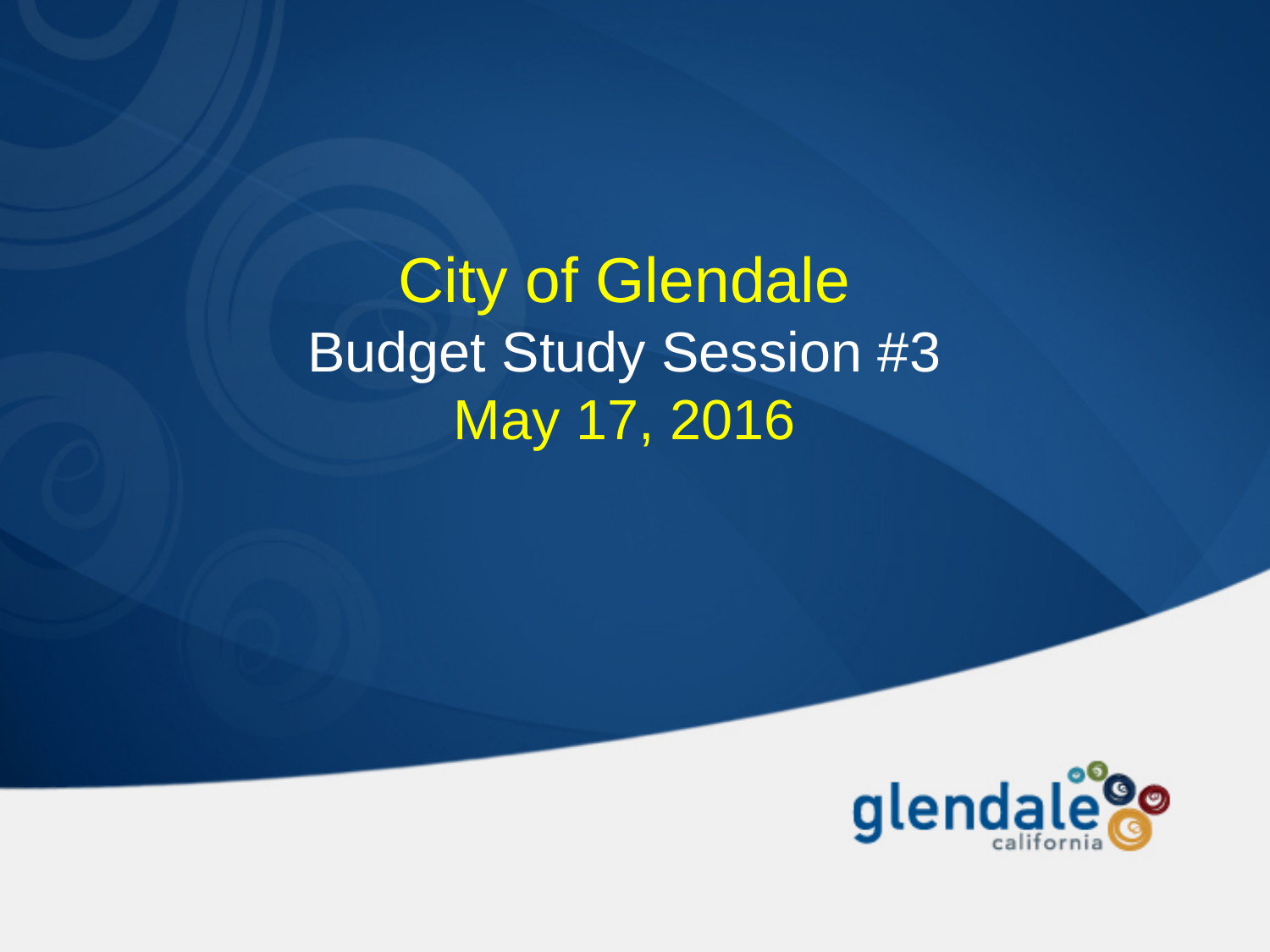

City of Glendale
Budget Study Session #3
May 17, 2016